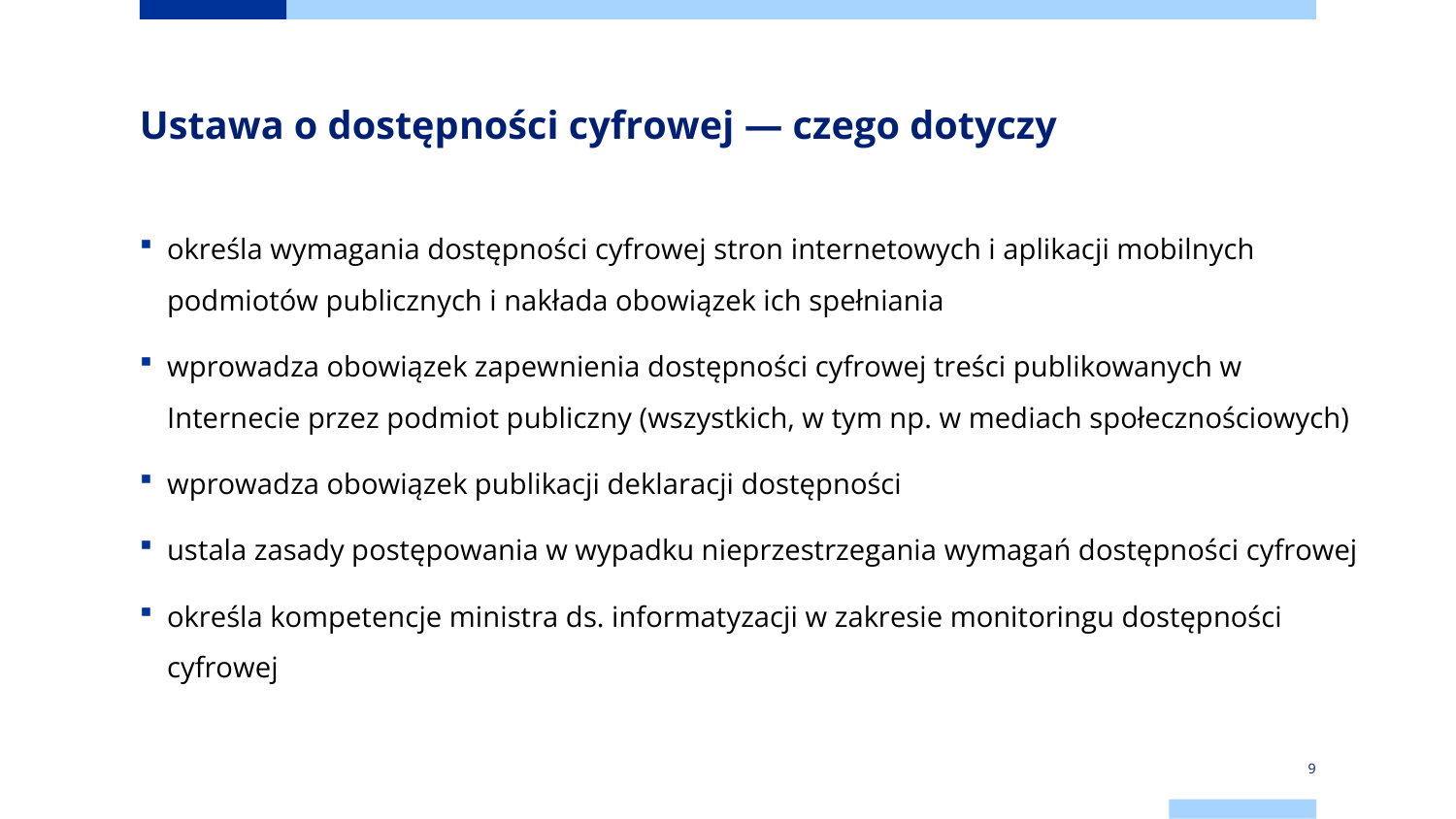

# Ustawa o dostępności cyfrowej — czego dotyczy
określa wymagania dostępności cyfrowej stron internetowych i aplikacji mobilnych podmiotów publicznych i nakłada obowiązek ich spełniania
wprowadza obowiązek zapewnienia dostępności cyfrowej treści publikowanych w Internecie przez podmiot publiczny (wszystkich, w tym np. w mediach społecznościowych)
wprowadza obowiązek publikacji deklaracji dostępności
ustala zasady postępowania w wypadku nieprzestrzegania wymagań dostępności cyfrowej
określa kompetencje ministra ds. informatyzacji w zakresie monitoringu dostępności cyfrowej
9